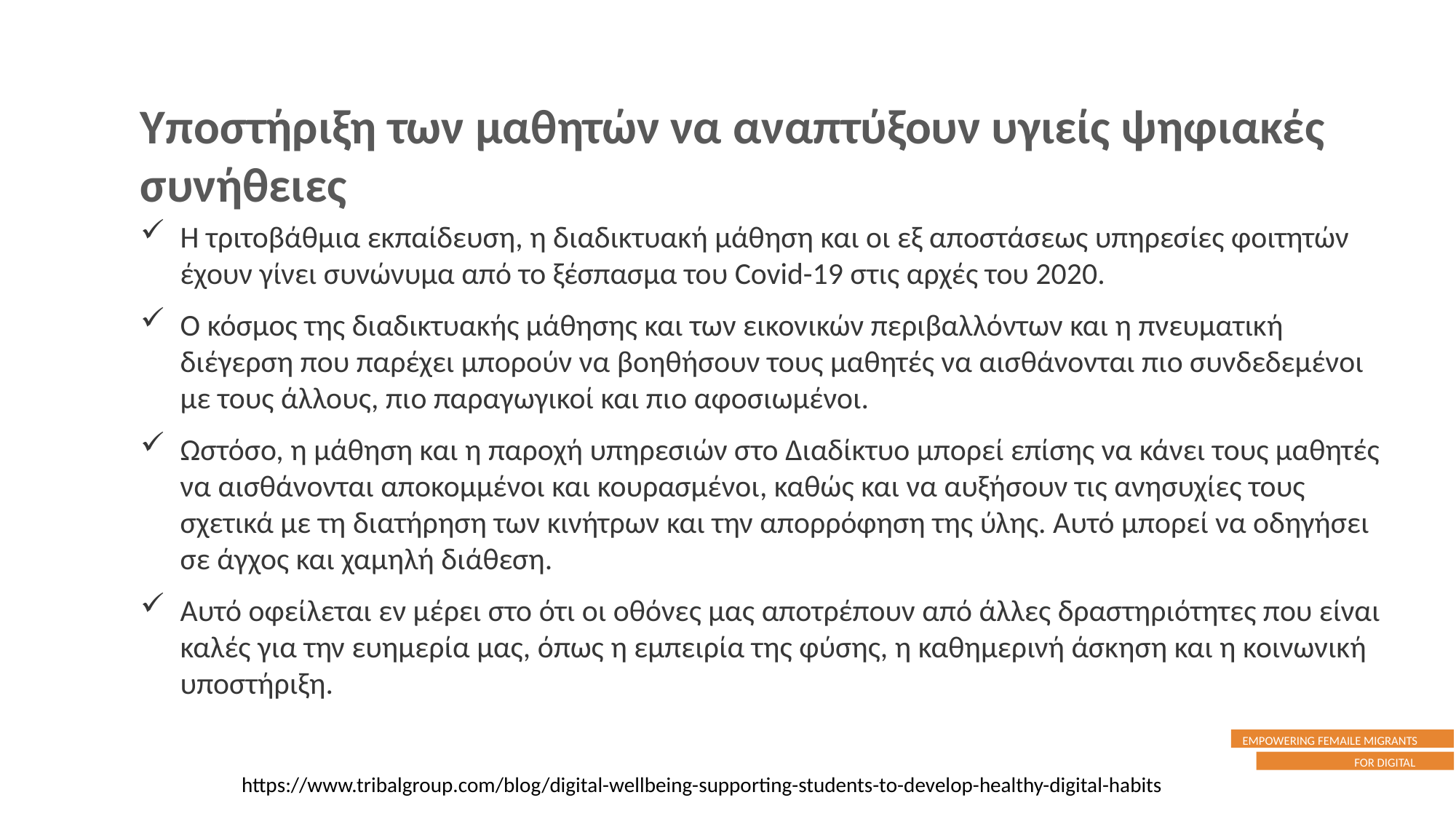

Υποστήριξη των μαθητών να αναπτύξουν υγιείς ψηφιακές συνήθειες
Η τριτοβάθμια εκπαίδευση, η διαδικτυακή μάθηση και οι εξ αποστάσεως υπηρεσίες φοιτητών έχουν γίνει συνώνυμα από το ξέσπασμα του Covid-19 στις αρχές του 2020.
Ο κόσμος της διαδικτυακής μάθησης και των εικονικών περιβαλλόντων και η πνευματική διέγερση που παρέχει μπορούν να βοηθήσουν τους μαθητές να αισθάνονται πιο συνδεδεμένοι με τους άλλους, πιο παραγωγικοί και πιο αφοσιωμένοι.
Ωστόσο, η μάθηση και η παροχή υπηρεσιών στο Διαδίκτυο μπορεί επίσης να κάνει τους μαθητές να αισθάνονται αποκομμένοι και κουρασμένοι, καθώς και να αυξήσουν τις ανησυχίες τους σχετικά με τη διατήρηση των κινήτρων και την απορρόφηση της ύλης. Αυτό μπορεί να οδηγήσει σε άγχος και χαμηλή διάθεση.
Αυτό οφείλεται εν μέρει στο ότι οι οθόνες μας αποτρέπουν από άλλες δραστηριότητες που είναι καλές για την ευημερία μας, όπως η εμπειρία της φύσης, η καθημερινή άσκηση και η κοινωνική υποστήριξη.
https://www.tribalgroup.com/blog/digital-wellbeing-supporting-students-to-develop-healthy-digital-habits